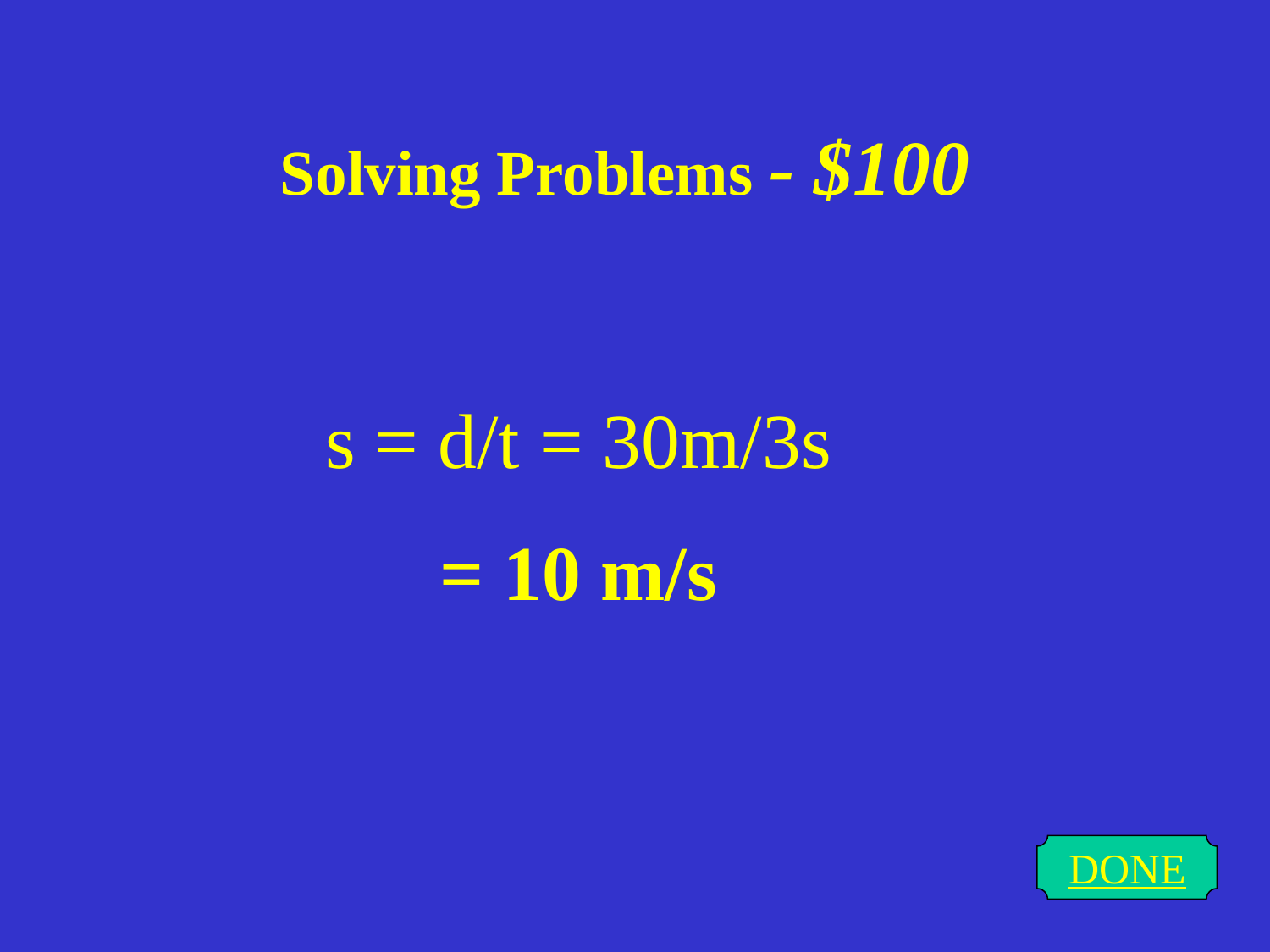

# Solving Problems - $100
s = d/t = 30m/3s
= 10 m/s

DONE